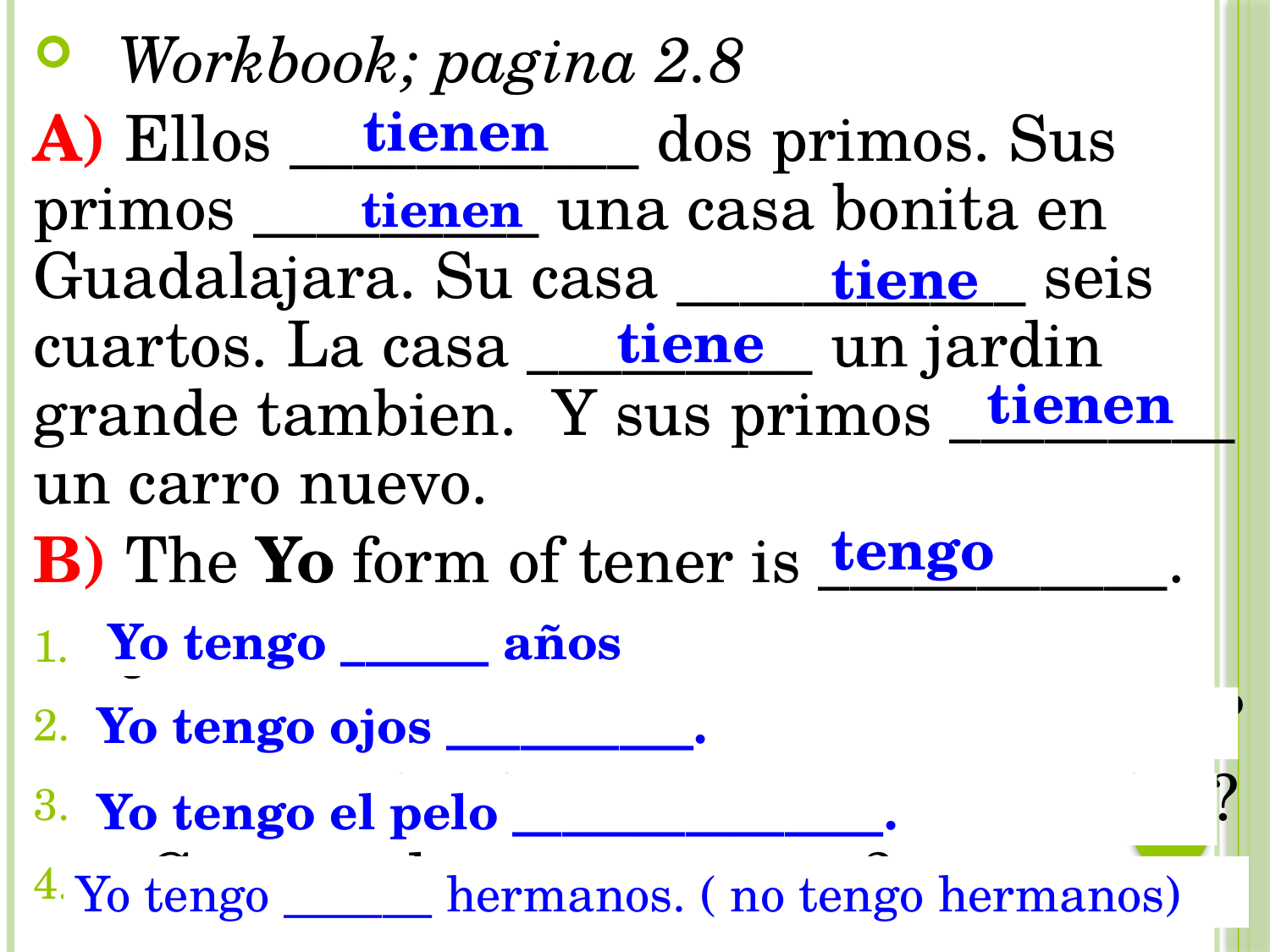

Workbook; pagina 2.8
A) Ellos ___________ dos primos. Sus primos _________ una casa bonita en Guadalajara. Su casa ___________ seis cuartos. La casa _________ un jardin grande tambien.  Y sus primos _________ un carro nuevo.
B) The Yo form of tener is ___________.
¿ Cuantos años tienes?
¿Tienes ojos azules, verdes o castaños?
¿Tienes el pelo castaño, negro o rubio?
¿Cuantos hermanos tiene?
tienen
tienen
tiene
tiene
tienen
tengo
Yo tengo ______ años
Yo tengo ojos __________.
Yo tengo el pelo _______________.
Yo tengo ______ hermanos. ( no tengo hermanos)